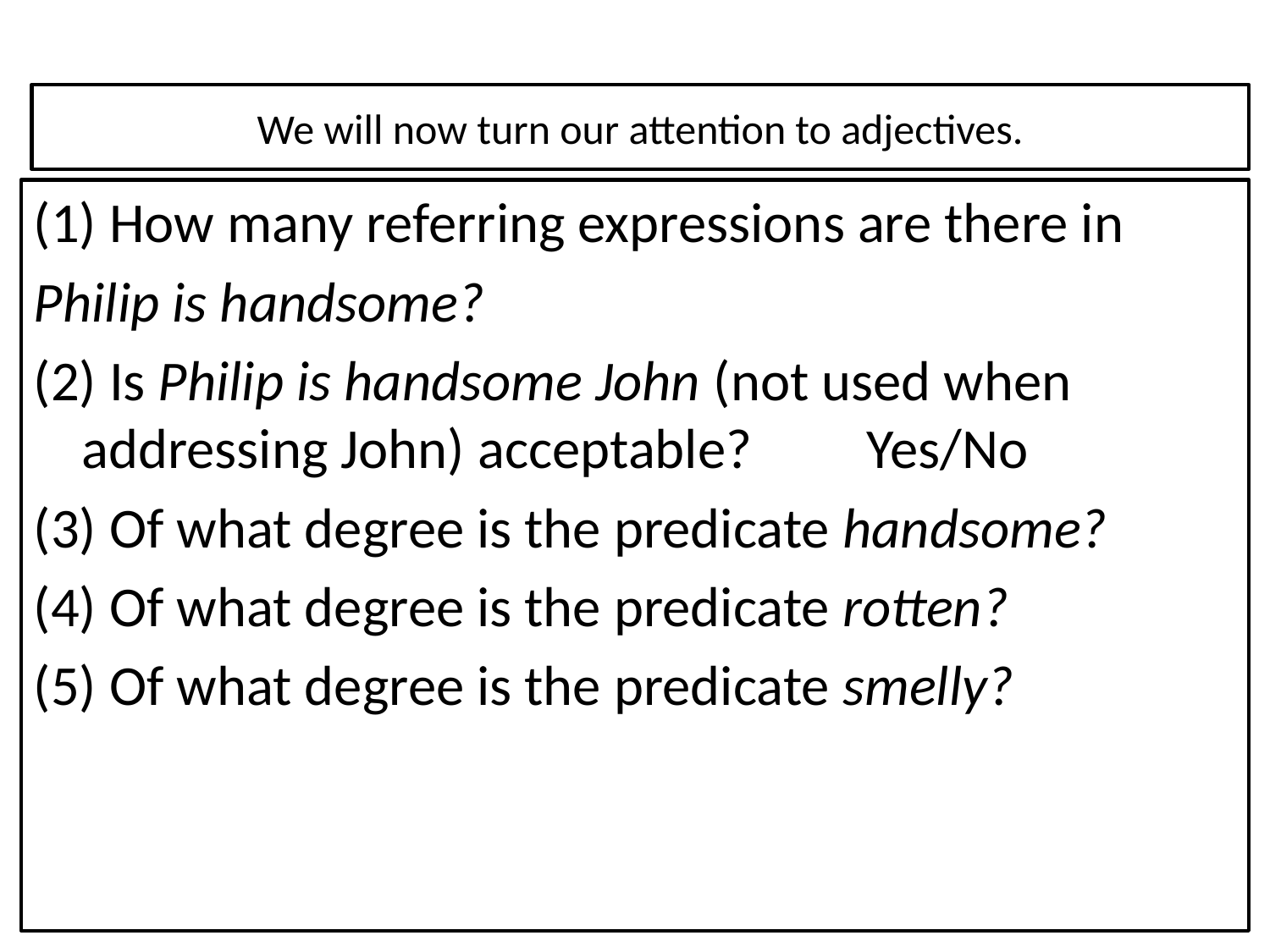

# We will now turn our attention to adjectives.
(1) How many referring expressions are there in
Philip is handsome?
(2) Is Philip is handsome John (not used when addressing John) acceptable?         Yes/No
(3) Of what degree is the predicate handsome?
(4) Of what degree is the predicate rotten?
(5) Of what degree is the predicate smelly?